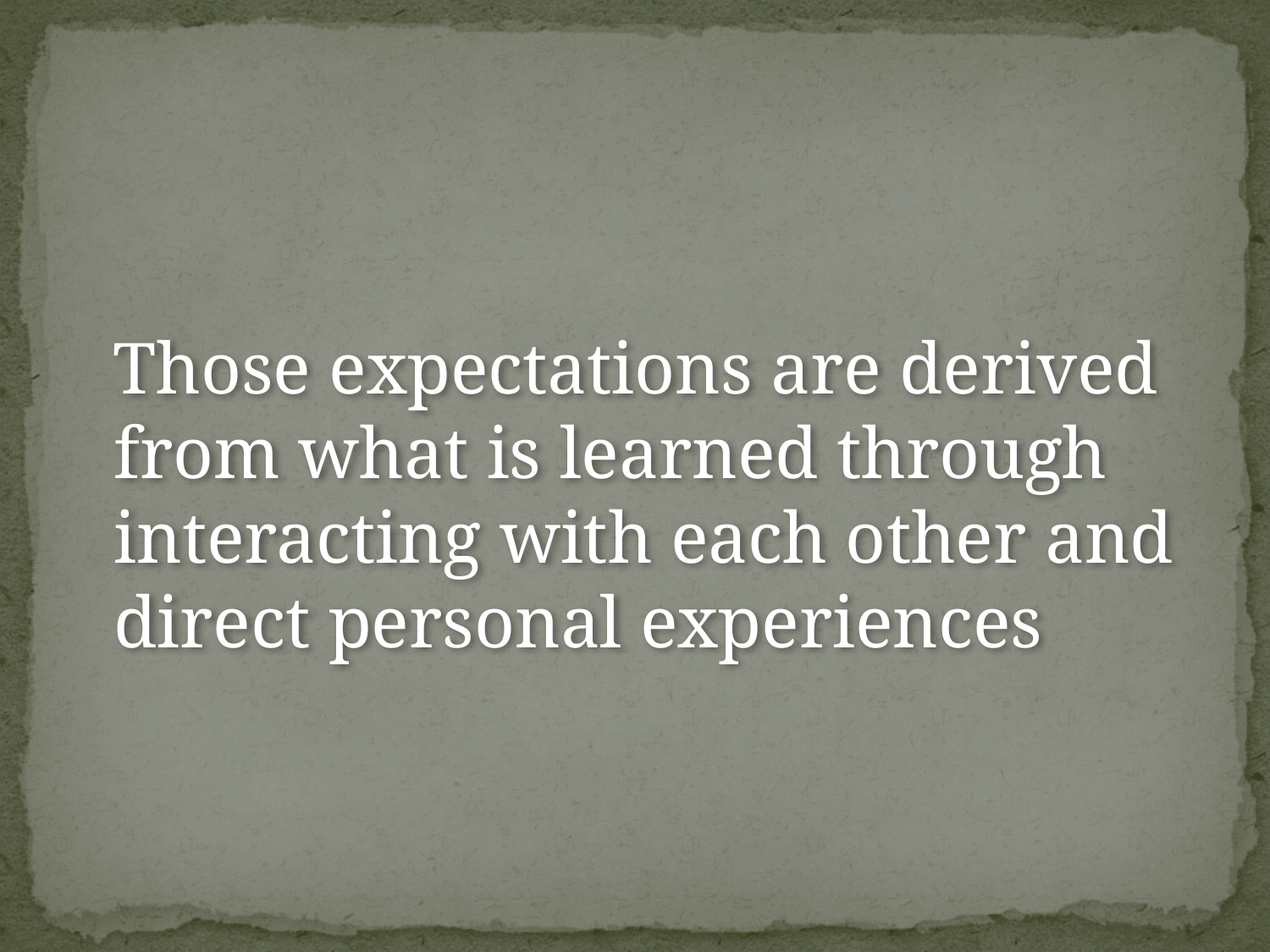

#
  Those expectations are derived from what is learned through interacting with each other and direct personal experiences